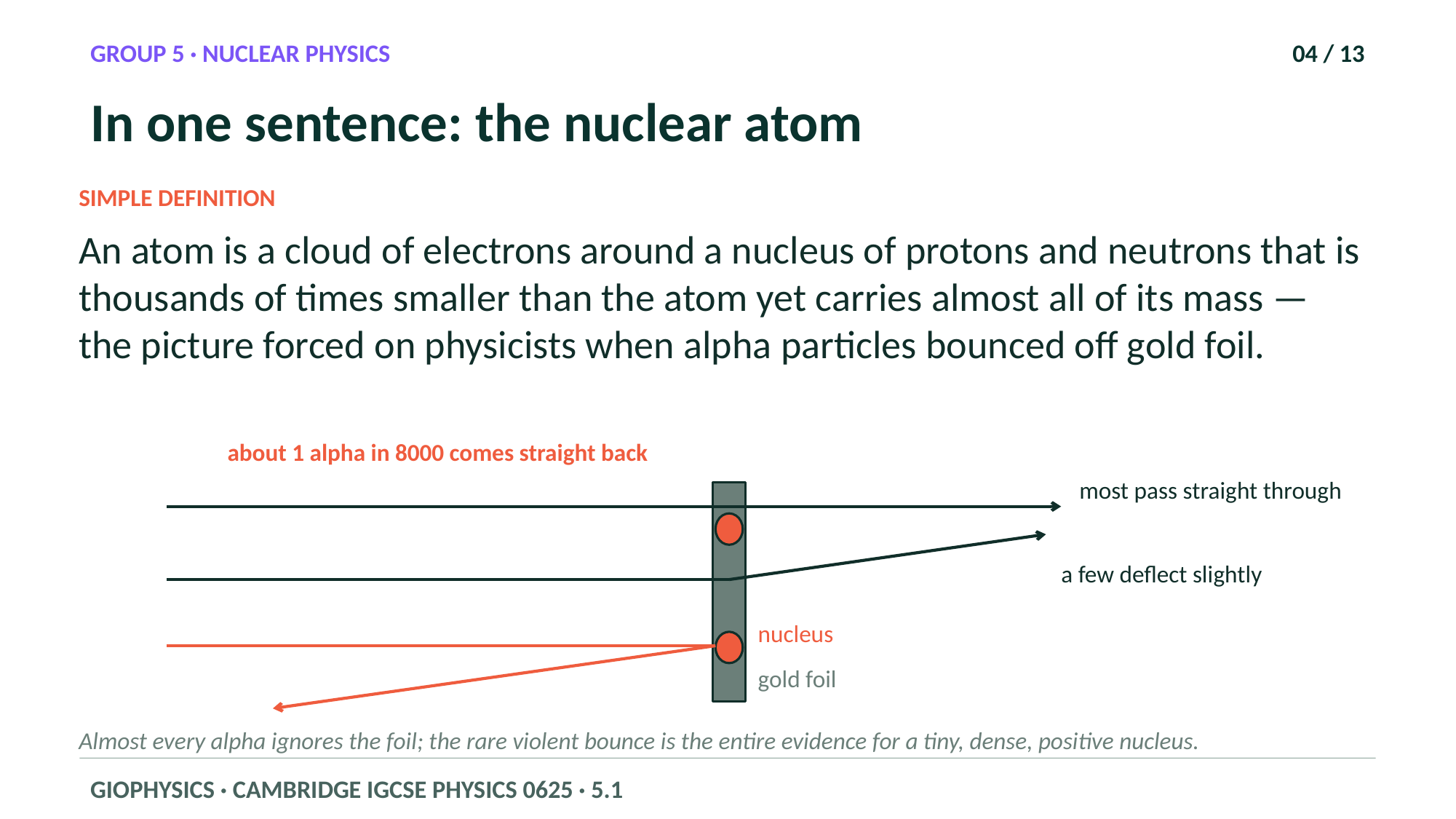

GROUP 5 · NUCLEAR PHYSICS
04 / 13
In one sentence: the nuclear atom
SIMPLE DEFINITION
An atom is a cloud of electrons around a nucleus of protons and neutrons that is thousands of times smaller than the atom yet carries almost all of its mass — the picture forced on physicists when alpha particles bounced off gold foil.
about 1 alpha in 8000 comes straight back
most pass straight through

a few deflect slightly
nucleus

gold foil
Almost every alpha ignores the foil; the rare violent bounce is the entire evidence for a tiny, dense, positive nucleus.

GIOPHYSICS · CAMBRIDGE IGCSE PHYSICS 0625 · 5.1